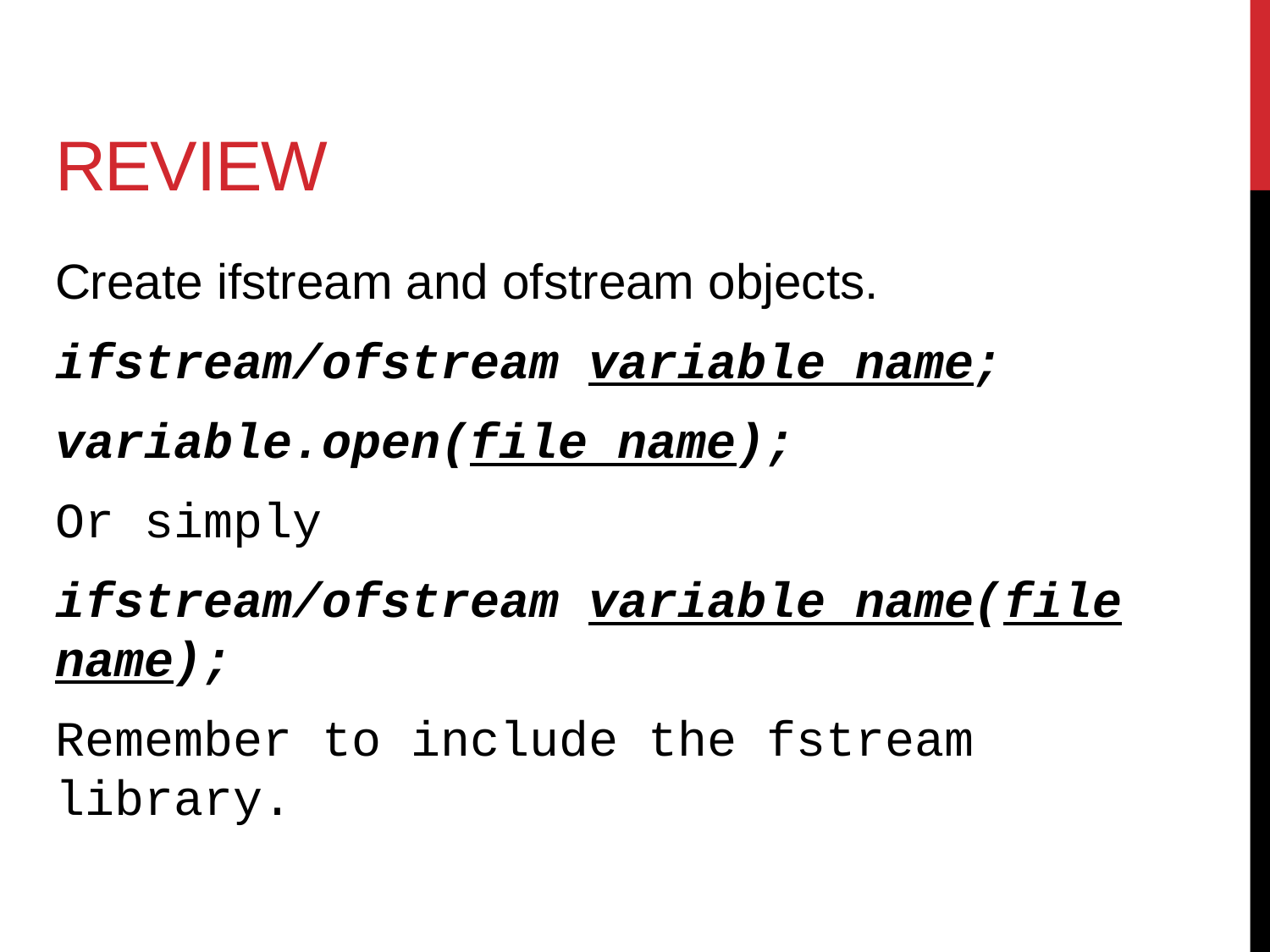

# Review
Create ifstream and ofstream objects.
ifstream/ofstream variable name;
variable.open(file name);
Or simply
ifstream/ofstream variable name(file name);
Remember to include the fstream library.